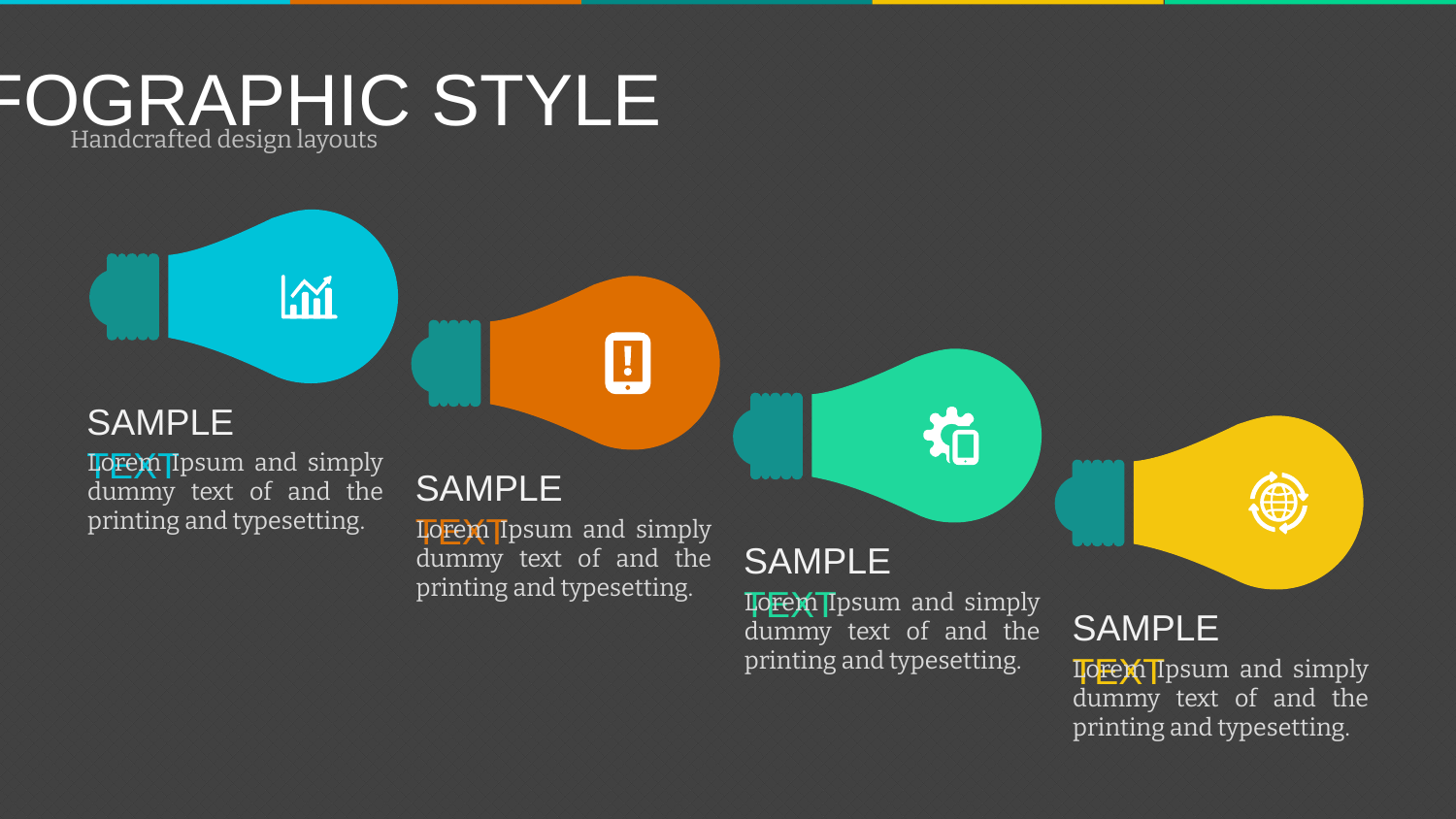

INFOGRAPHIC STYLE
Handcrafted design layouts

SAMPLE TEXT

Lorem Ipsum and simply dummy text of and the printing and typesetting.
SAMPLE TEXT

Lorem Ipsum and simply dummy text of and the printing and typesetting.
SAMPLE TEXT
Lorem Ipsum and simply dummy text of and the printing and typesetting.
SAMPLE TEXT
Lorem Ipsum and simply dummy text of and the printing and typesetting.